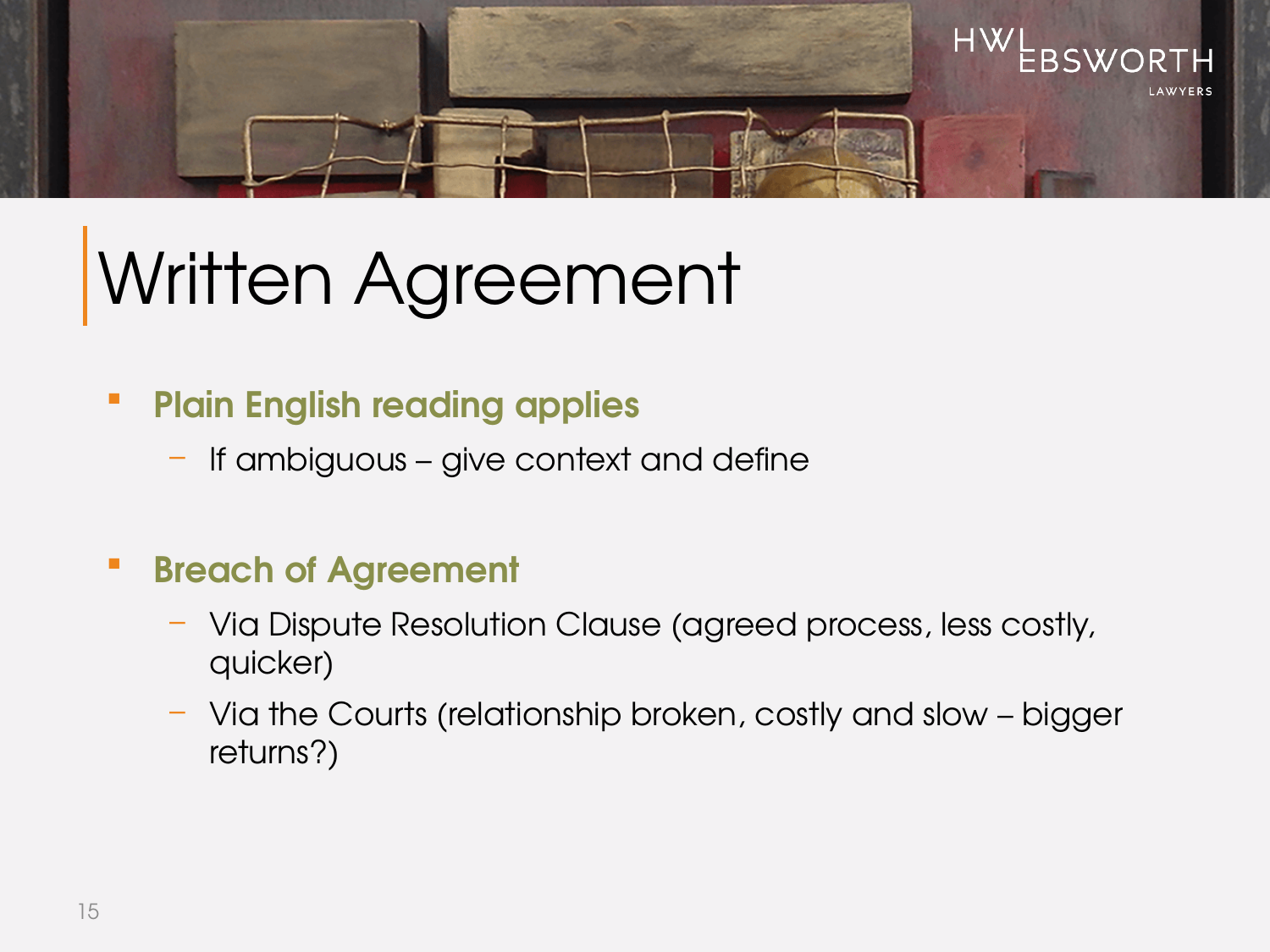

# Written Agreement
Plain English reading applies
If ambiguous – give context and define

Breach of Agreement
Via Dispute Resolution Clause (agreed process, less costly, quicker)
Via the Courts (relationship broken, costly and slow – bigger returns?)

15